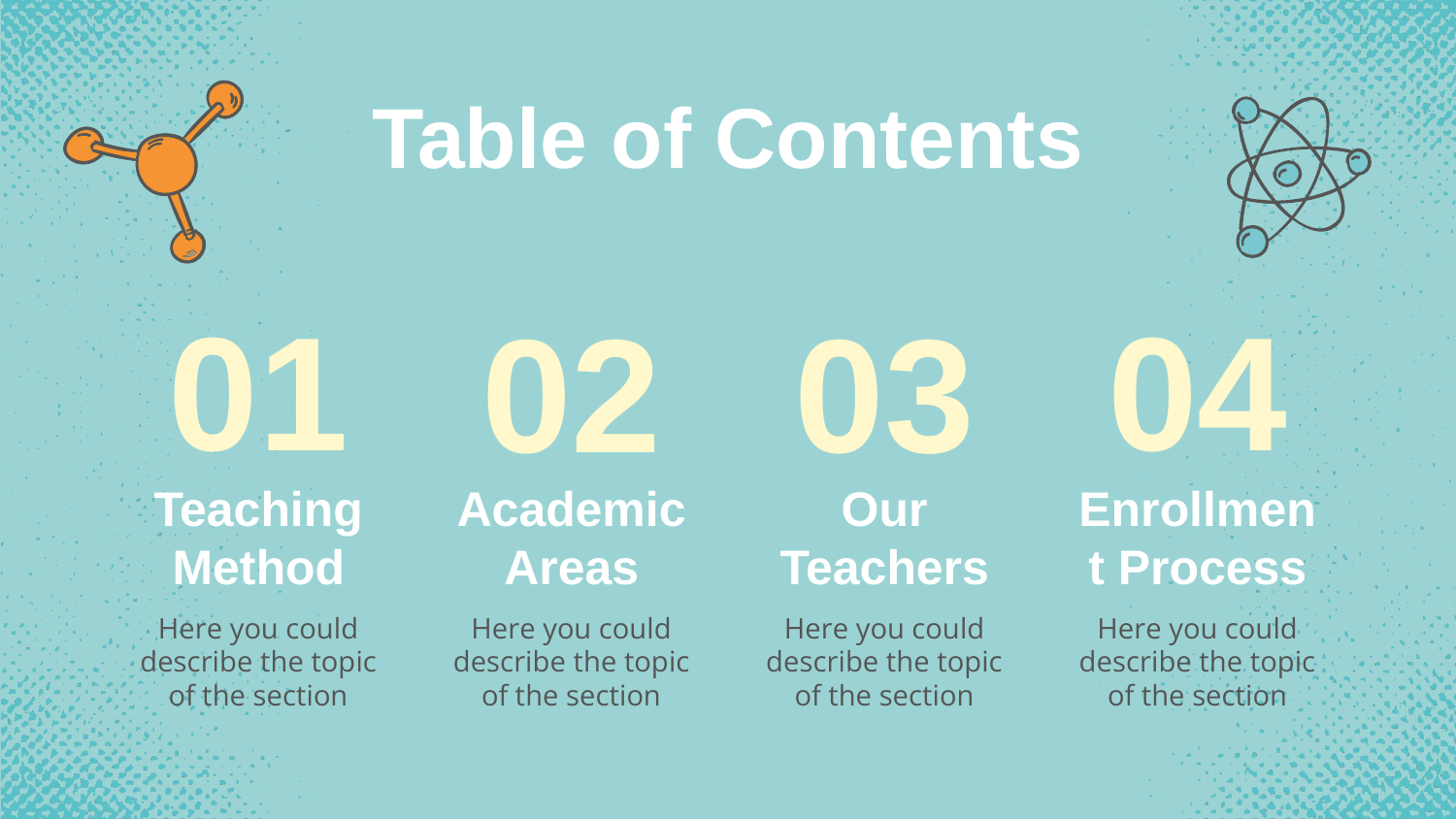

# Table of Contents
01
04
03
02
Teaching Method
Academic Areas
Our
Teachers
Enrollment Process
Here you could describe the topic of the section
Here you could describe the topic of the section
Here you could describe the topic of the section

Here you could describe the topic of the section